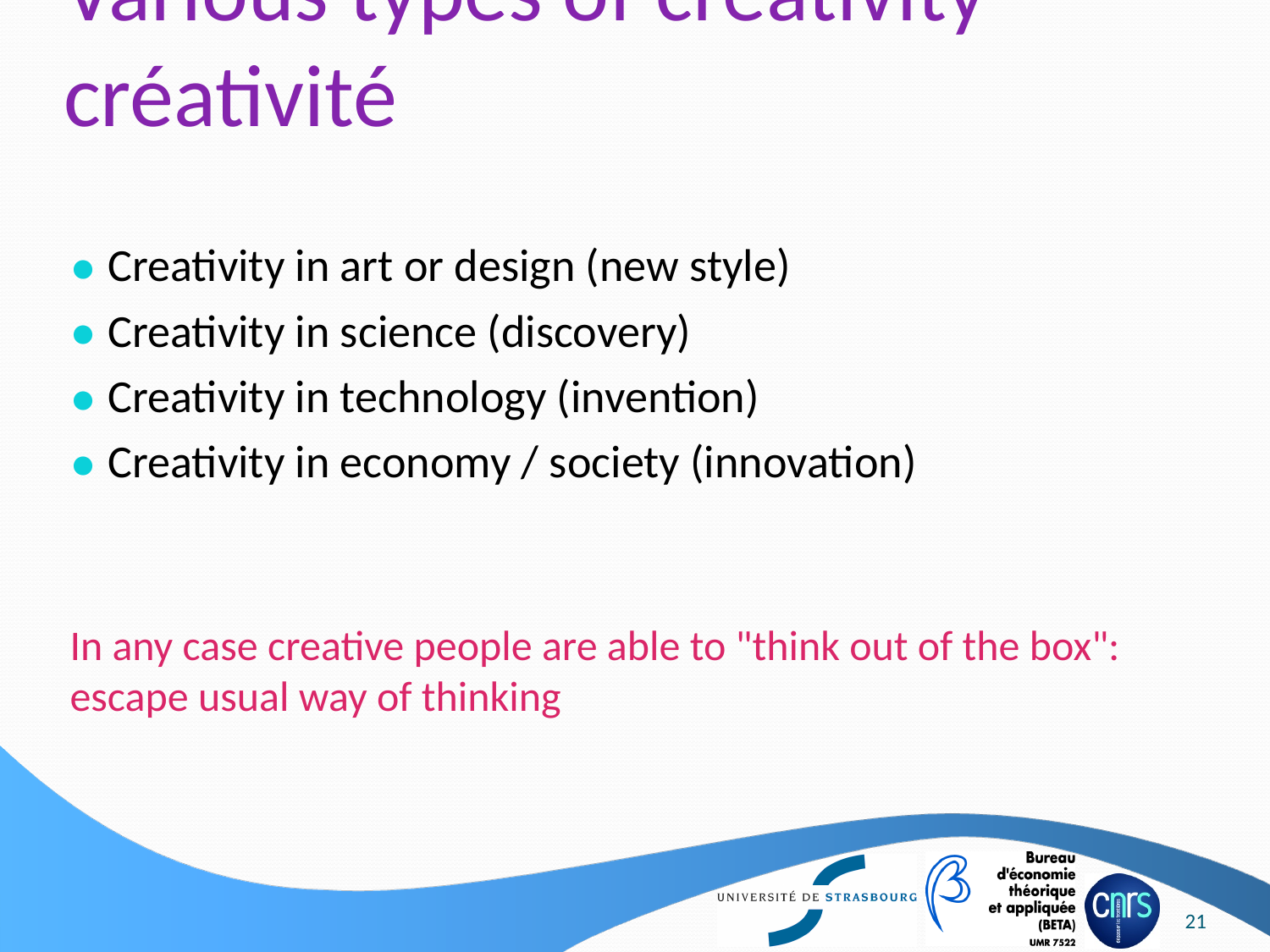

# Various types of creativity  créativité
Creativity in art or design (new style)
Creativity in science (discovery)
Creativity in technology (invention)
Creativity in economy / society (innovation)

In any case creative people are able to "think out of the box": escape usual way of thinking
21